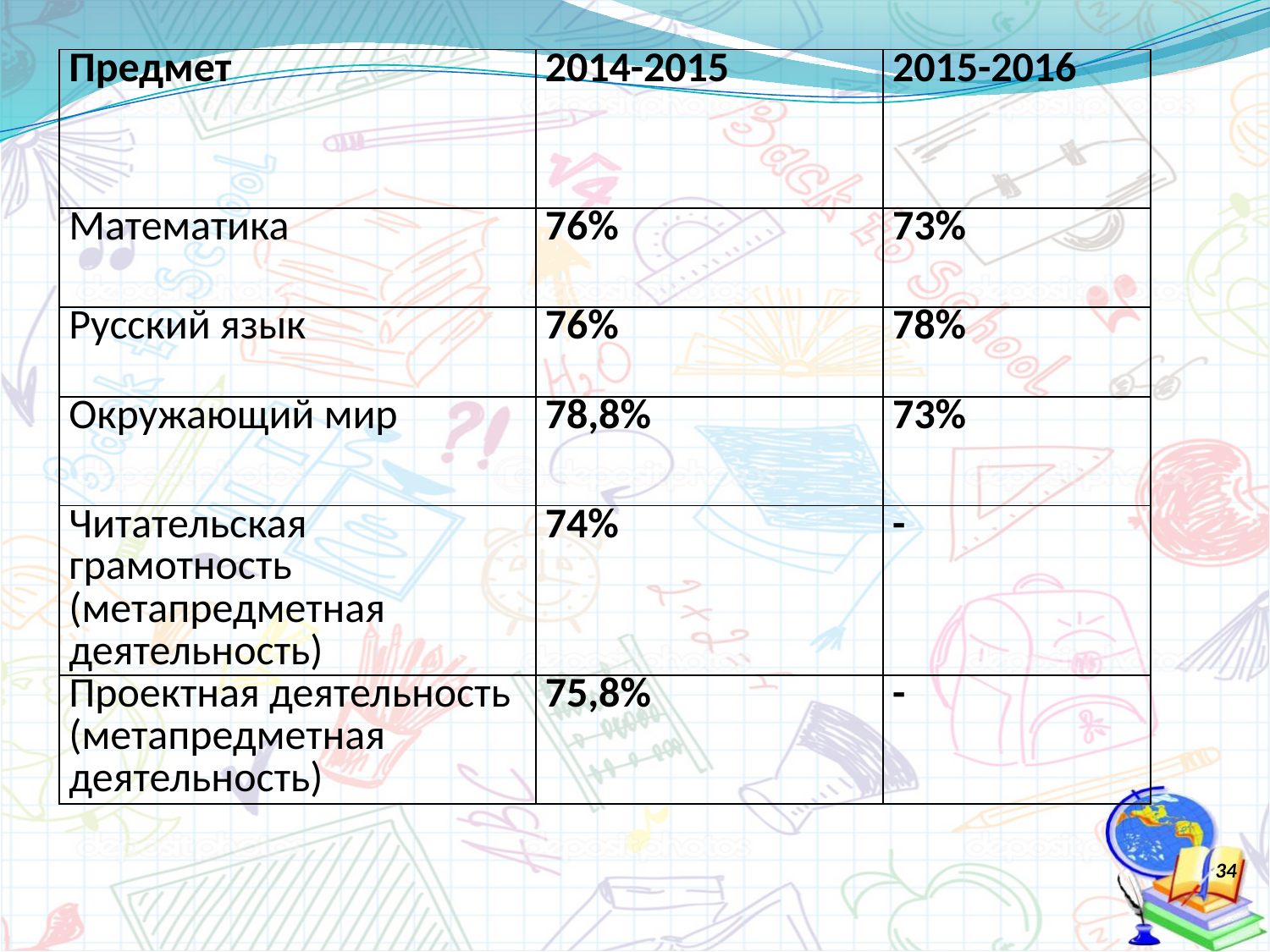

| Предмет | 2014-2015 | 2015-2016 |
| --- | --- | --- |
| Математика | 76% | 73% |
| Русский язык | 76% | 78% |
| Окружающий мир | 78,8% | 73% |
| Читательская грамотность (метапредметная деятельность) | 74% | - |
| Проектная деятельность (метапредметная деятельность) | 75,8% | - |
#
34